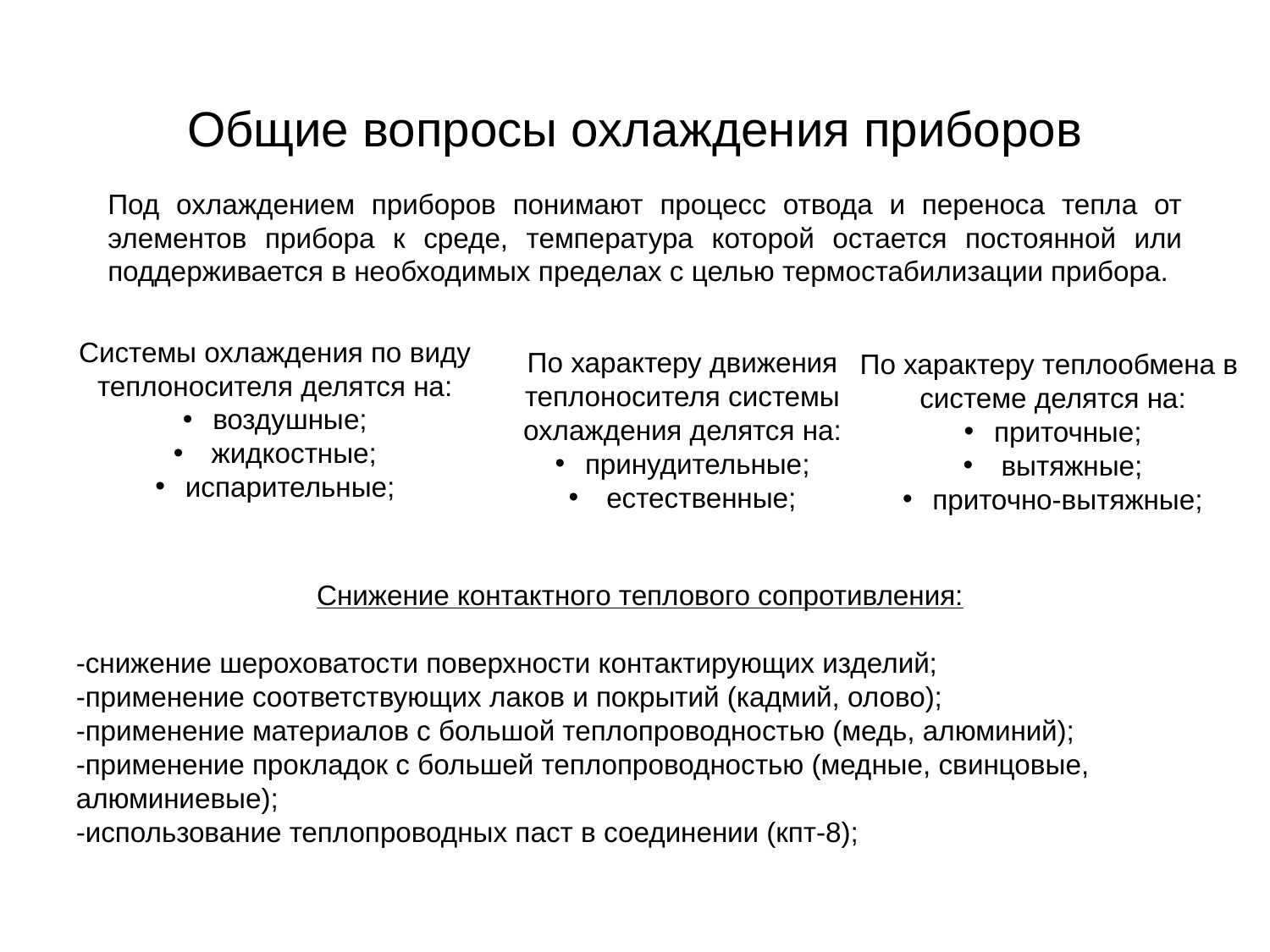

Общие вопросы охлаждения приборов
Под охлаждением приборов понимают процесс отвода и переноса тепла от элементов прибора к среде, температура которой остается постоянной или поддерживается в необходимых пределах с целью термостабилизации прибора.
Системы охлаждения по виду теплоносителя делятся на:
воздушные;
 жидкостные;
испарительные;
По характеру движения теплоносителя системы охлаждения делятся на:
принудительные;
 естественные;
По характеру теплообмена в  системе делятся на:
приточные;
 вытяжные;
приточно-вытяжные;
Снижение контактного теплового сопротивления:

-снижение шероховатости поверхности контактирующих изделий;
-применение соответствующих лаков и покрытий (кадмий, олово);
-применение материалов с большой теплопроводностью (медь, алюминий);
-применение прокладок с большей теплопроводностью (медные, свинцовые, алюминиевые);
-использование теплопроводных паст в соединении (кпт-8);